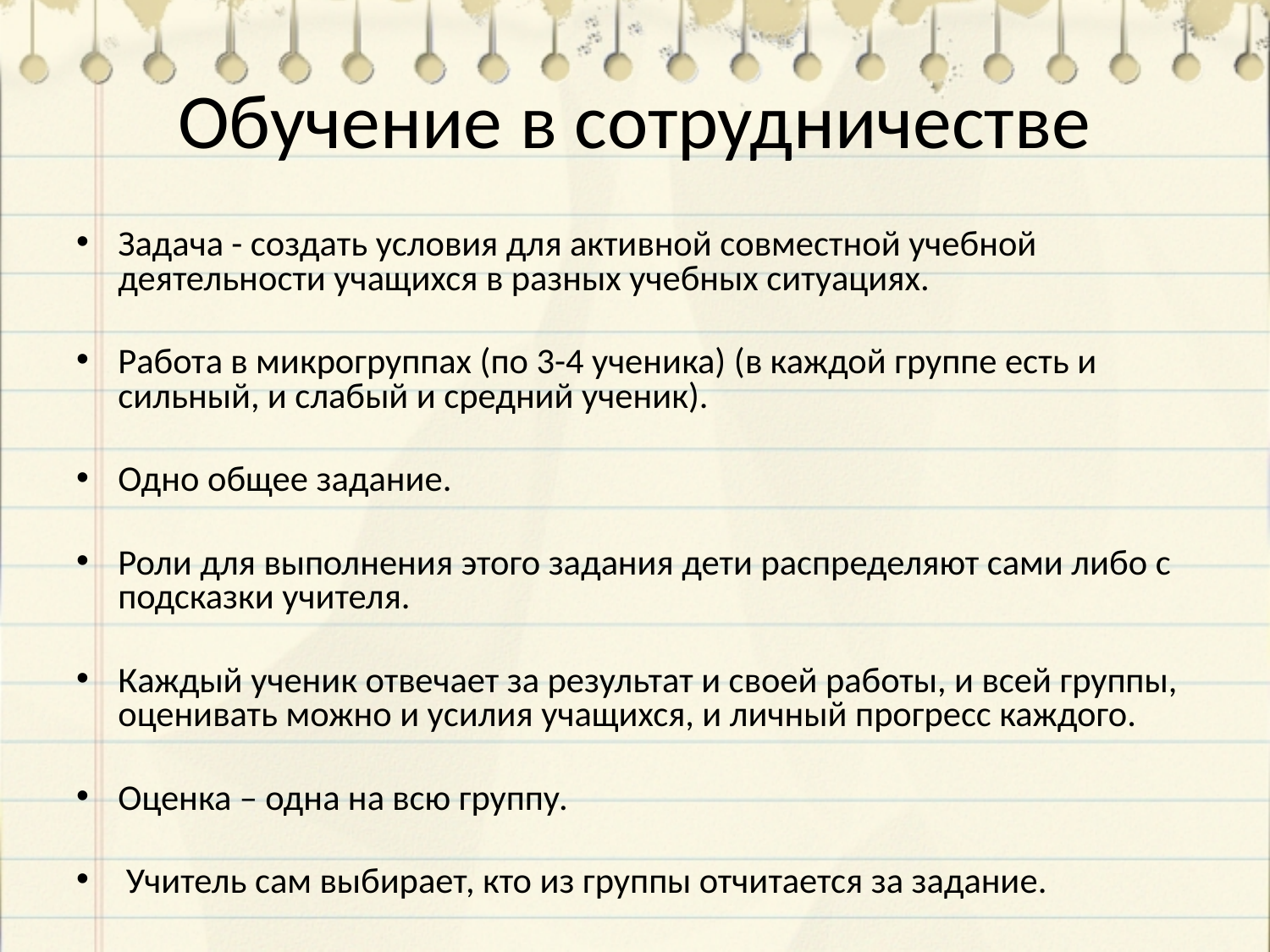

# Обучение в сотрудничестве
Задача - создать условия для активной совместной учебной деятельности учащихся в разных учебных ситуациях.

Работа в микрогруппах (по 3-4 ученика) (в каждой группе есть и сильный, и слабый и средний ученик).

Одно общее задание.

Роли для выполнения этого задания дети распределяют сами либо с подсказки учителя.

Каждый ученик отвечает за результат и своей работы, и всей группы, оценивать можно и усилия учащихся, и личный прогресс каждого.

Оценка – одна на всю группу.

 Учитель сам выбирает, кто из группы отчитается за задание.